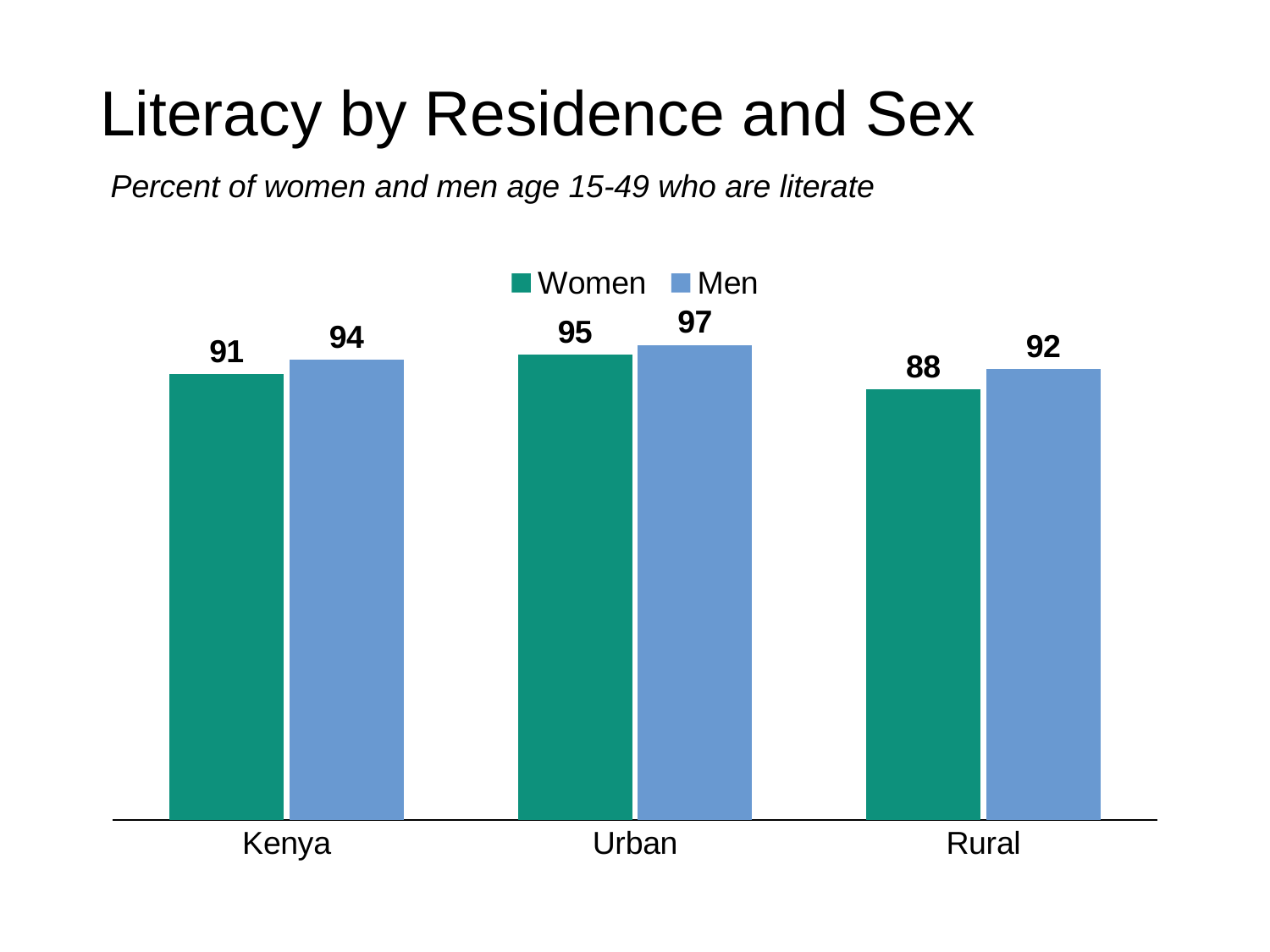

# Literacy by Residence and Sex
Percent of women and men age 15-49 who are literate

### Chart

| Category | Women | Men |
|---|---|---|
| Kenya | 91.0 | 94.0 |
| Urban | 95.0 | 97.0 |
| Rural | 88.0 | 92.0 |